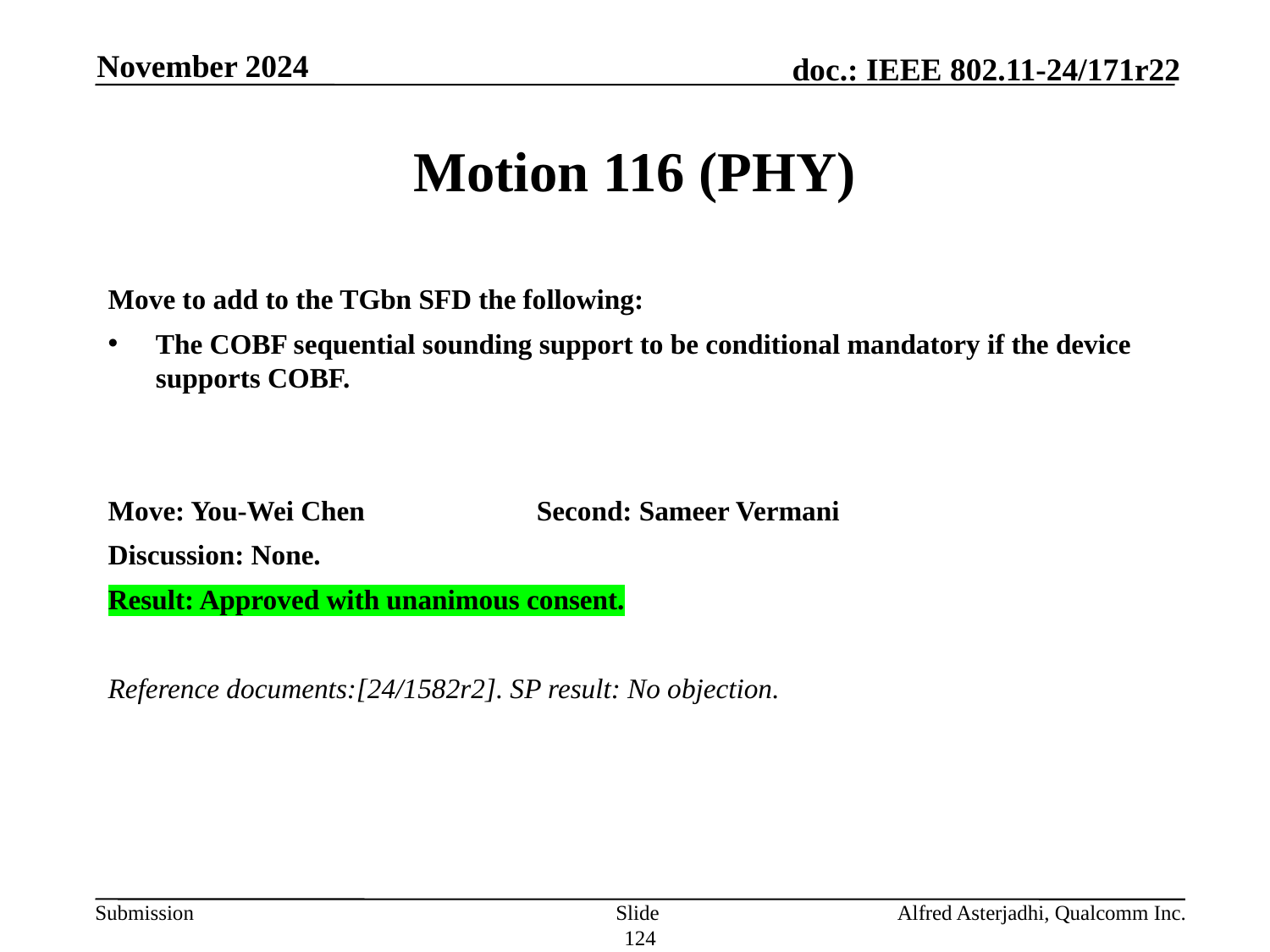

November 2024
# Motion 116 (PHY)
Move to add to the TGbn SFD the following:
The COBF sequential sounding support to be conditional mandatory if the device supports COBF.

Move: You-Wei Chen		Second: Sameer Vermani
Discussion: None.
Result: Approved with unanimous consent.

Reference documents:[24/1582r2]. SP result: No objection.

Slide 124
Alfred Asterjadhi, Qualcomm Inc.